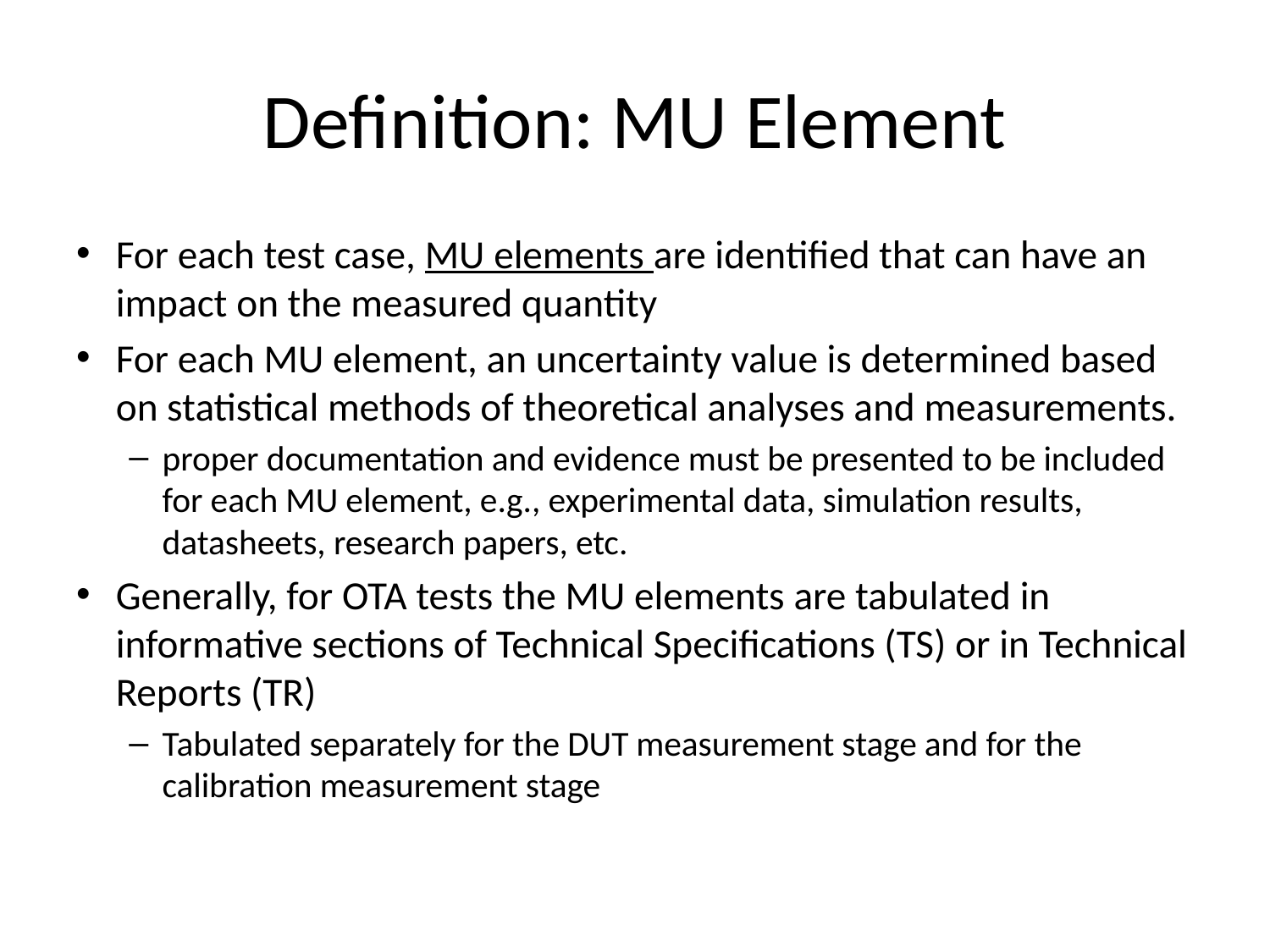

# Definition: MU Element
For each test case, MU elements are identified that can have an impact on the measured quantity
For each MU element, an uncertainty value is determined based on statistical methods of theoretical analyses and measurements.
proper documentation and evidence must be presented to be included for each MU element, e.g., experimental data, simulation results, datasheets, research papers, etc.
Generally, for OTA tests the MU elements are tabulated in informative sections of Technical Specifications (TS) or in Technical Reports (TR)
Tabulated separately for the DUT measurement stage and for the calibration measurement stage